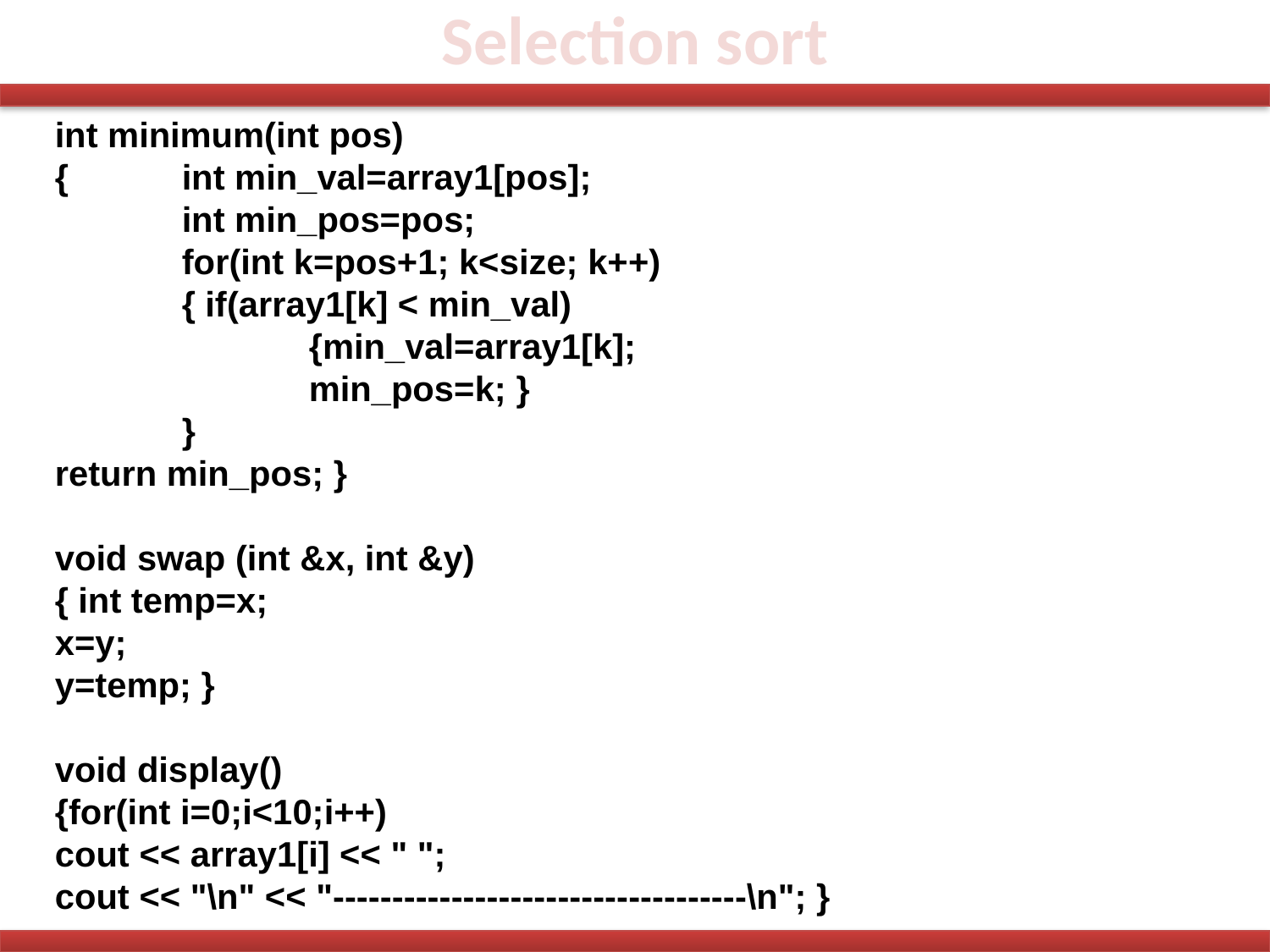

# Selection sort

int minimum(int pos)
{	int min_val=array1[pos];
	int min_pos=pos;
	for(int k=pos+1; k<size; k++)
	{ if(array1[k] < min_val)
		{min_val=array1[k];
		min_pos=k; }
	}
return min_pos; }

void swap (int &x, int &y)
{ int temp=x;
x=y;
y=temp; }

void display()
{for(int i=0;i<10;i++)
cout << array1[i] << " ";
cout << "\n" << "-----------------------------------\n"; }